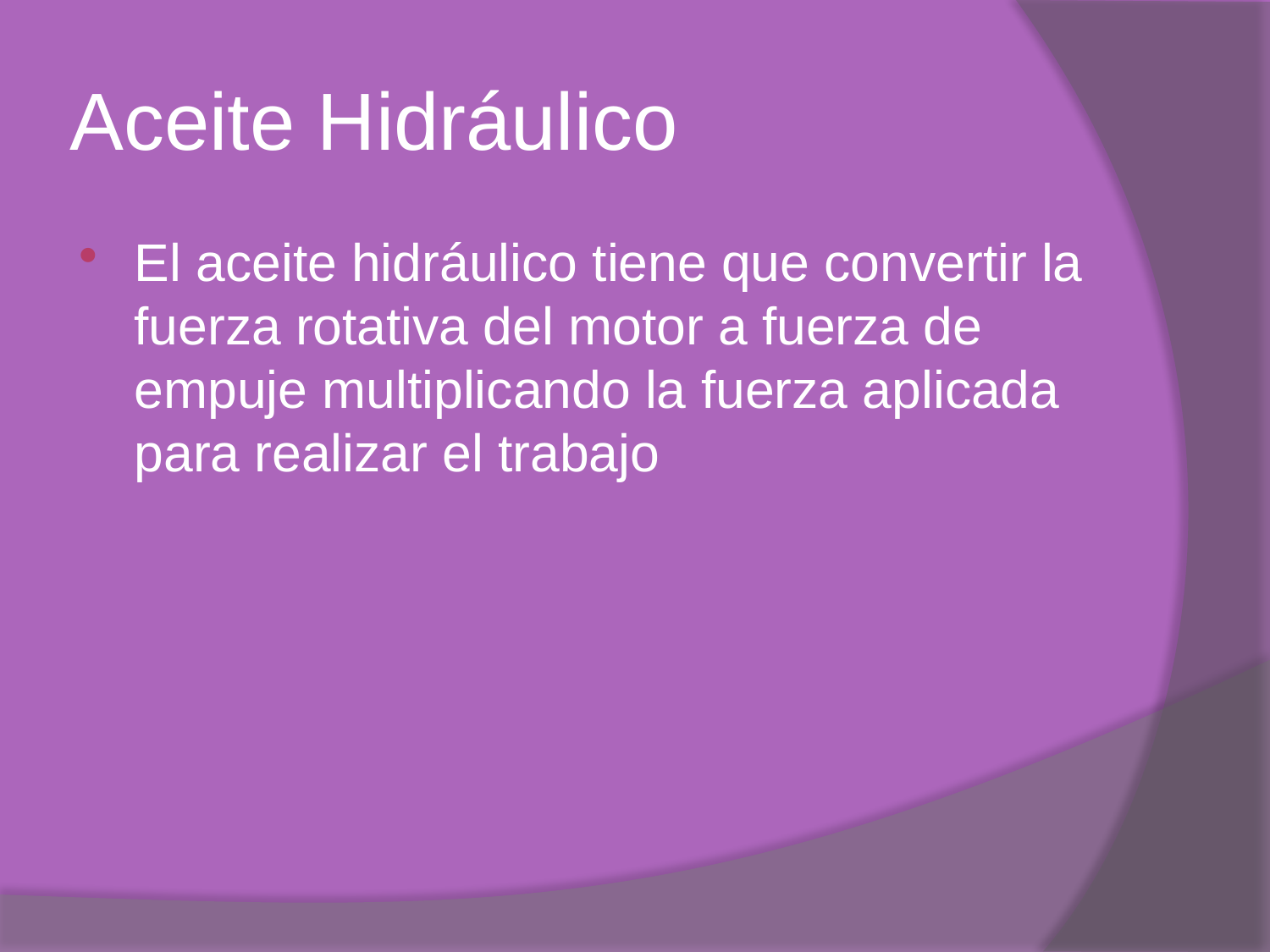

# Aceite Hidráulico
El aceite hidráulico tiene que convertir la fuerza rotativa del motor a fuerza de empuje multiplicando la fuerza aplicada para realizar el trabajo